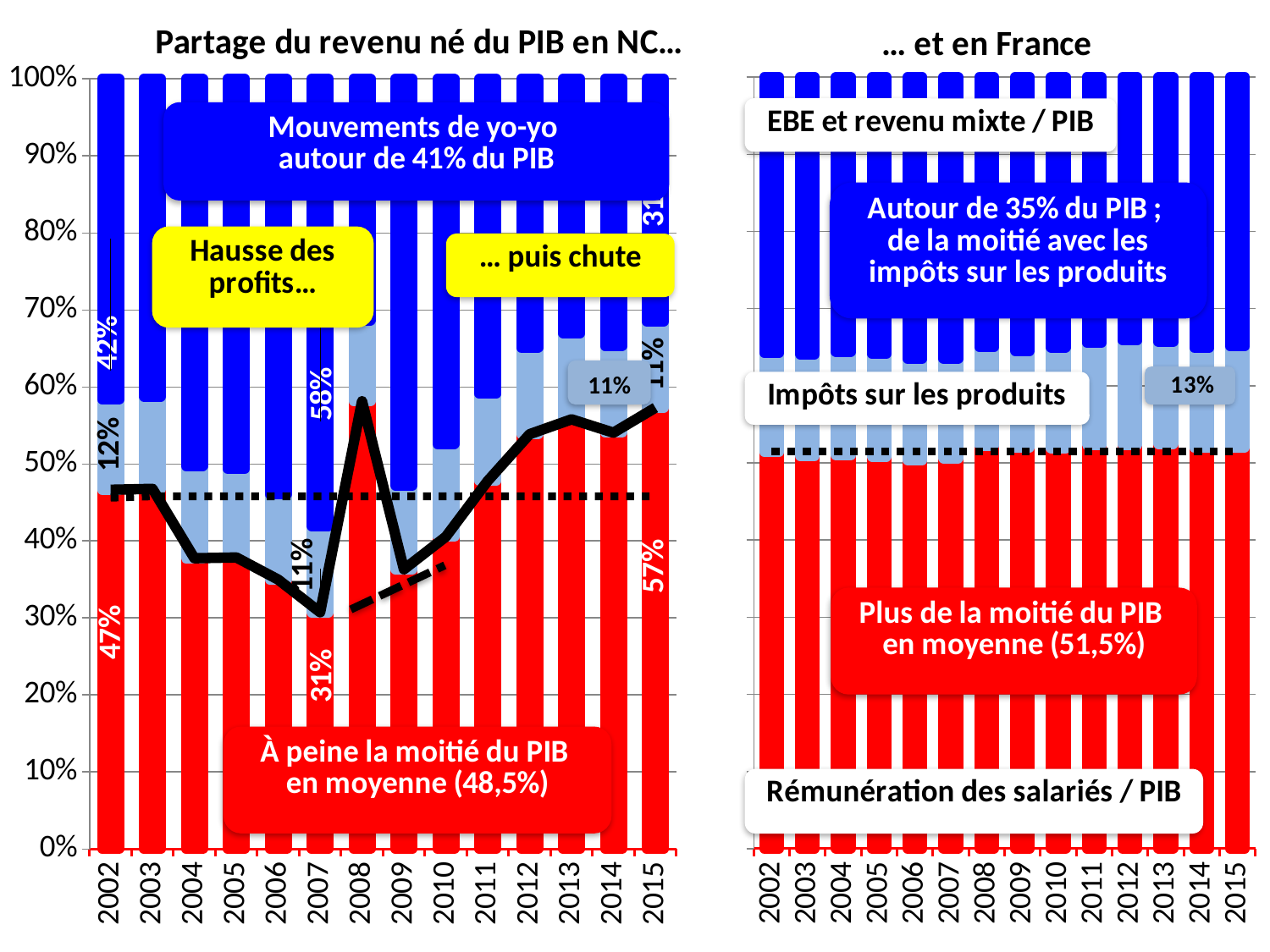

### Chart: Partage du revenu né du PIB en NC…

| Category | Rémunérations des salariés |  Impôts nets sur les produits  | EBE (et revenu mixte) | Approche Rémunérations des salariés / PIB, % | Moy RS |
|---|---|---|---|---|---|
| 2002.0 | 0.466477702957828 | 0.117243976878633 | 0.416278320163539 | 0.466477702957828 | 0.456114310939472 |
| 2003.0 | 0.467637691491133 | 0.120176781330753 | 0.412185527178113 | 0.467637691491133 | 0.457963607915434 |
| 2004.0 | 0.377500400488208 | 0.119898955675791 | 0.502600643836001 | 0.377500400488208 | 0.457963607915434 |
| 2005.0 | 0.378534407184258 | 0.11519856397148 | 0.506267028844261 | 0.378534407184258 | 0.457963607915434 |
| 2006.0 | 0.349737814401708 | 0.110785034895361 | 0.539477150702931 | 0.349737814401708 | 0.457963607915434 |
| 2007.0 | 0.307331029547093 | 0.112056952555482 | 0.580612017897426 | 0.307331029547093 | 0.457963607915434 |
| 2008.0 | 0.581511594897269 | 0.105014853886422 | 0.313473551216309 | 0.581511594897269 | 0.457963607915434 |
| 2009.0 | 0.363123584960046 | 0.109153920772323 | 0.527722494267631 | 0.363123584960046 | 0.457963607915434 |
| 2010.0 | 0.40547122053403 | 0.120573642265833 | 0.473955137200137 | 0.40547122053403 | 0.457963607915434 |
| 2011.0 | 0.477964691963526 | 0.113187244709715 | 0.408848063326759 | 0.477964691963526 | 0.457963607915434 |
| 2012.0 | 0.53869486738658 | 0.112410626250106 | 0.348894506363314 | 0.53869486738658 | 0.457963607915434 |
| 2013.0 | 0.557943226661738 | 0.11196353916222 | 0.330093234176042 | 0.557943226661738 | 0.457963607915434 |
| 2014.0 | 0.540595961504427 | 0.112605946388494 | 0.346798092107079 | 0.540595961504427 | 0.457963607915434 |
| 2015.0 | 0.573076159174766 | 0.112019550814467 | 0.314904290010767 | 0.573076159174766 | 0.457963607915434 |

### Chart: … et en France

| Category | Rémunérations des salariés |  Impôts nets sur les produits  | EBE (et revenu mixte) | Moy RS |
|---|---|---|---|---|
| 2002.0 | 0.514046849887413 | 0.128378394471413 | 0.357574755641174 | 0.514903898097792 |
| 2003.0 | 0.509225492582359 | 0.131744401726578 | 0.359030047237496 | 0.514903898097792 |
| 2004.0 | 0.509691483823956 | 0.134160100371427 | 0.35614835937052 | 0.514903898097792 |
| 2005.0 | 0.508298158505635 | 0.133240517041639 | 0.358461378411503 | 0.514903898097792 |
| 2006.0 | 0.503646662311011 | 0.13150824785462 | 0.364845038438181 | 0.514903898097792 |
| 2007.0 | 0.506146404403778 | 0.128830686557676 | 0.365022959142517 | 0.514903898097792 |
| 2008.0 | 0.522436399515933 | 0.127629626082395 | 0.349933974401672 | 0.514903898097792 |
| 2009.0 | 0.520501310074725 | 0.124997432987907 | 0.354501256937368 | 0.514903898097792 |
| 2010.0 | 0.51907798970994 | 0.130688627570856 | 0.350233382719204 | 0.514903898097792 |
| 2011.0 | 0.523427486033305 | 0.132524393498773 | 0.344048120467922 | 0.514903898097792 |
| 2012.0 | 0.52367216692831 | 0.135124505410711 | 0.341203327660978 | 0.514903898097792 |
| 2013.0 | 0.524630372288171 | 0.132043618144978 | 0.343326009566851 | 0.514903898097792 |
| 2014.0 | 0.519471606783374 | 0.129889897892194 | 0.350638495324433 | 0.514903898097792 |
| 2015.0 | 0.520297651097452 | 0.130929836307644 | 0.348772512594903 | 0.514903898097792 |
11%